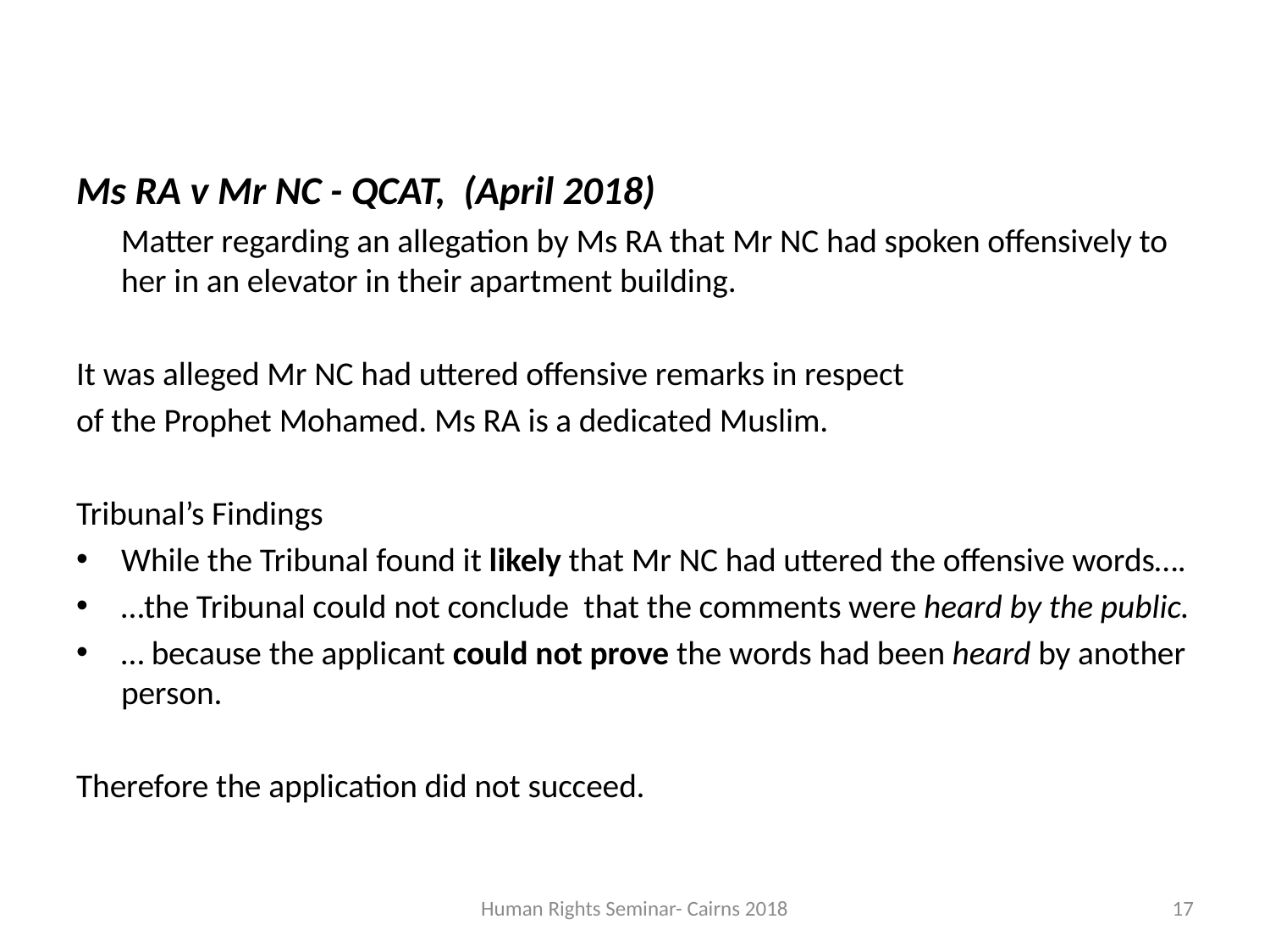

Ms RA v Mr NC - QCAT,  (April 2018)
	Matter regarding an allegation by Ms RA that Mr NC had spoken offensively to her in an elevator in their apartment building.

It was alleged Mr NC had uttered offensive remarks in respect
of the Prophet Mohamed. Ms RA is a dedicated Muslim.

Tribunal’s Findings
While the Tribunal found it likely that Mr NC had uttered the offensive words….
…the Tribunal could not conclude  that the comments were heard by the public.
… because the applicant could not prove the words had been heard by another person.

Therefore the application did not succeed.

Human Rights Seminar- Cairns 2018
17